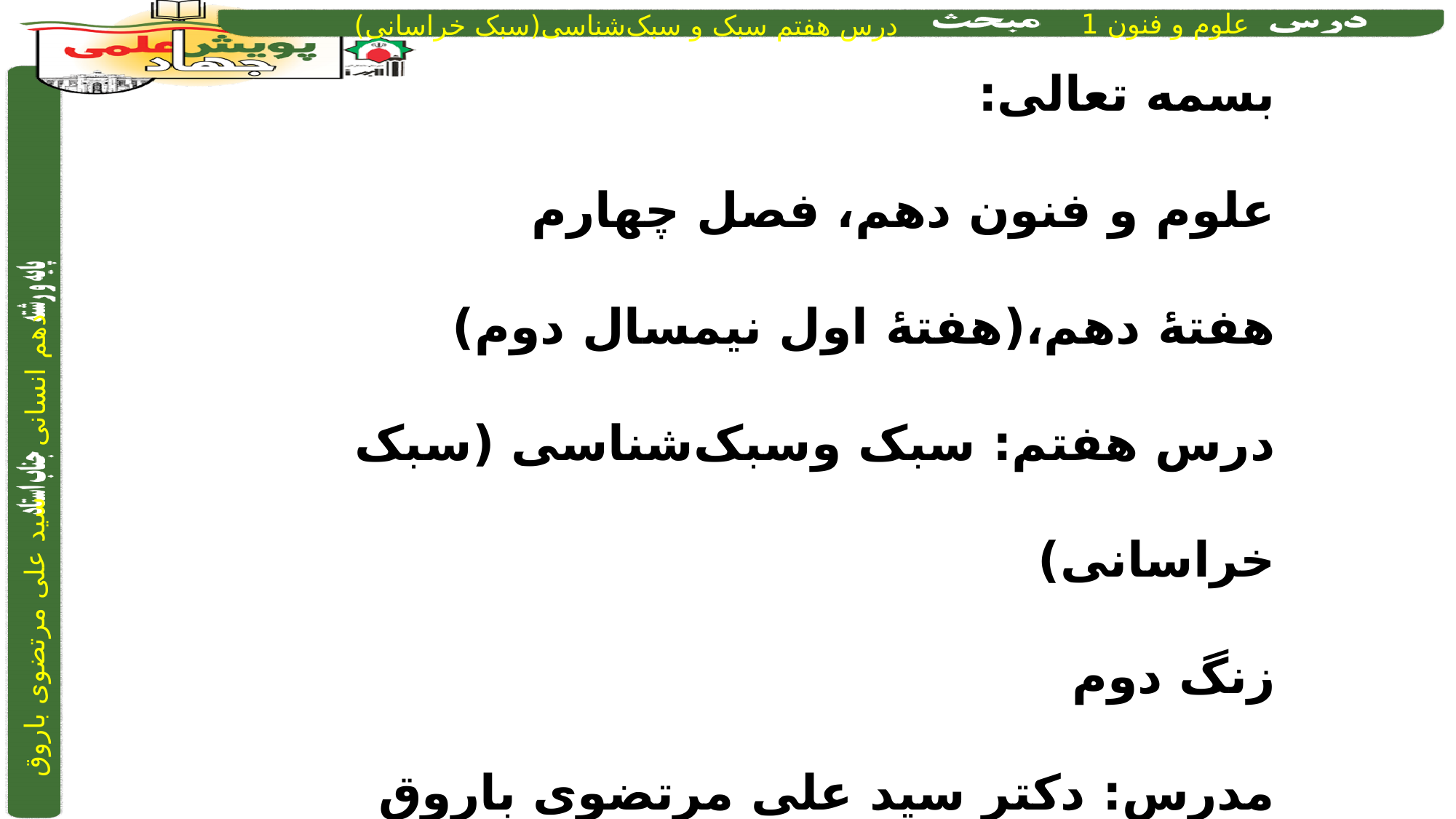

بسمه تعالی:
علوم و فنون دهم، فصل چهارم
هفتۀ دهم،(هفتۀ اول نیمسال دوم)
درس هفتم: سبک وسبک‌شناسی (سبک خراسانی)
زنگ دوم
مدرس: دکتر سید علی مرتضوی باروق
Adabiat_mortazavi